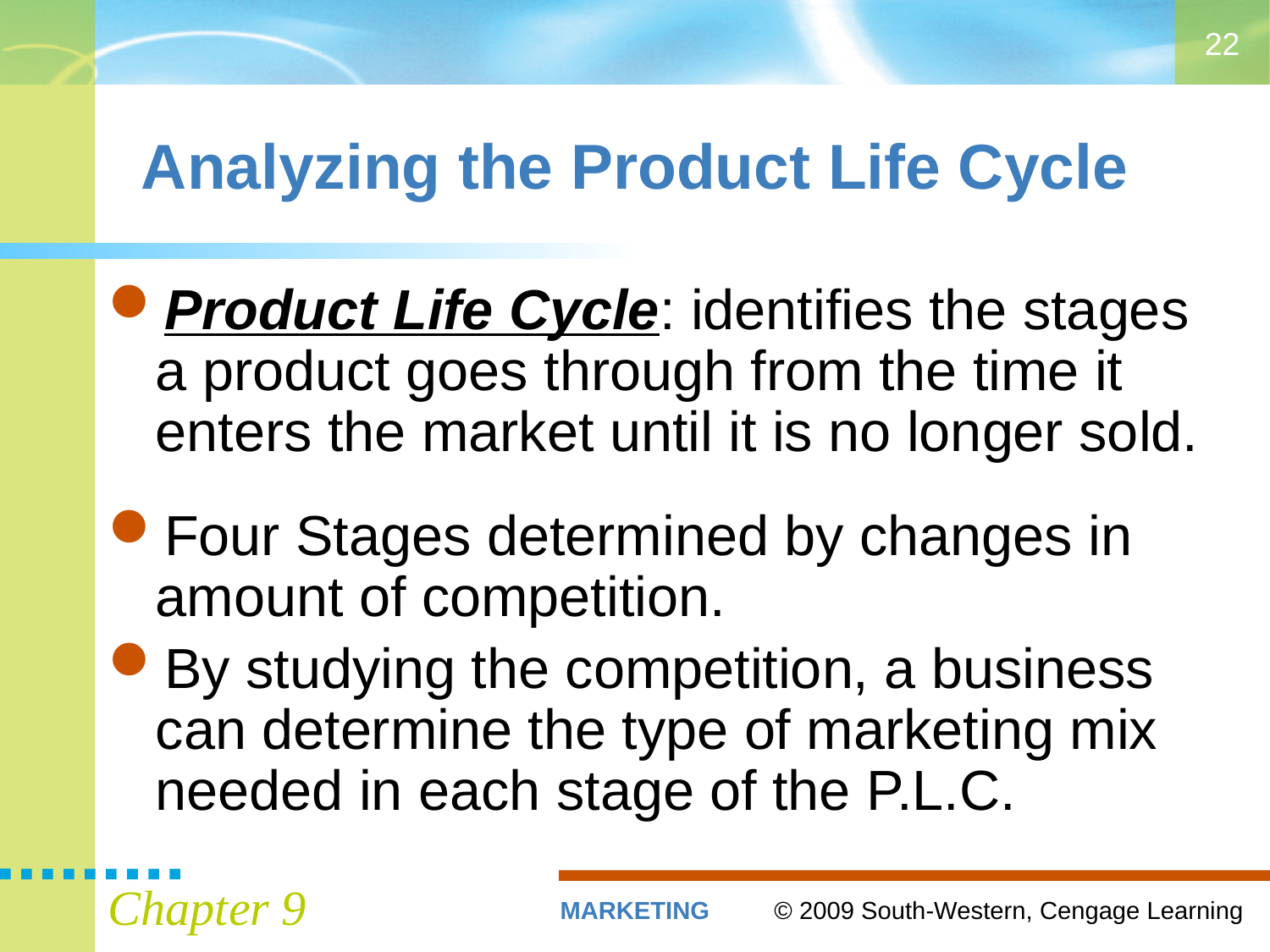

22
# Analyzing the Product Life Cycle
Product Life Cycle: identifies the stages a product goes through from the time it enters the market until it is no longer sold.

Four Stages determined by changes in amount of competition.
By studying the competition, a business can determine the type of marketing mix needed in each stage of the P.L.C.
Chapter 9